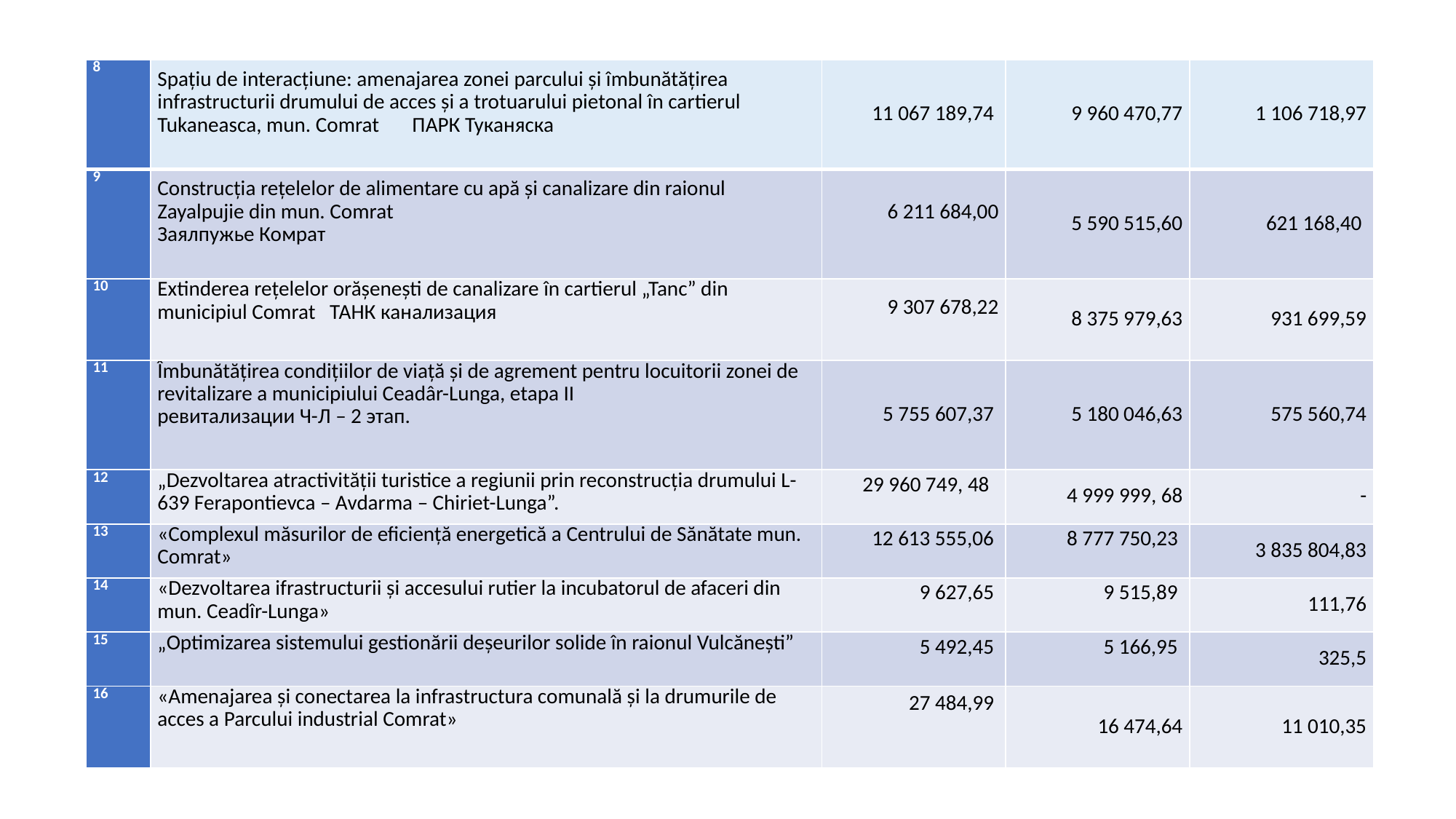

| 8 | Spațiu de interacțiune: amenajarea zonei parcului și îmbunătățirea infrastructurii drumului de acces și a trotuarului pietonal în cartierul Tukaneasca, mun. Comrat ПАРК Туканяска | 11 067 189,74 | 9 960 470,77 | 1 106 718,97 |
| --- | --- | --- | --- | --- |
| 9 | Construcția rețelelor de alimentare cu apă și canalizare din raionul Zayalpujie din mun. Comrat Заялпужье Комрат | 6 211 684,00 | 5 590 515,60 | 621 168,40 |
| 10 | Extinderea rețelelor orășenești de canalizare în cartierul „Tanc” din municipiul Comrat ТАНК канализация | 9 307 678,22 | 8 375 979,63 | 931 699,59 |
| 11 | Îmbunătățirea condițiilor de viață și de agrement pentru locuitorii zonei de revitalizare a municipiului Ceadâr-Lunga, etapa II ревитализации Ч-Л – 2 этап. | 5 755 607,37 | 5 180 046,63 | 575 560,74 |
| 12 | „Dezvoltarea atractivității turistice a regiunii prin reconstrucția drumului L-639 Ferapontievca – Avdarma – Chiriet-Lunga”. | 29 960 749, 48 | 4 999 999, 68 | - |
| 13 | «Complexul măsurilor de eficiență energetică a Centrului de Sănătate mun. Comrat» | 12 613 555,06 | 8 777 750,23 | 3 835 804,83 |
| 14 | «Dezvoltarea ifrastructurii și accesului rutier la incubatorul de afaceri din mun. Ceadîr-Lunga» | 9 627,65 | 9 515,89 | 111,76 |
| 15 | „Optimizarea sistemului gestionării deșeurilor solide în raionul Vulcănești” | 5 492,45 | 5 166,95 | 325,5 |
| 16 | «Amenajarea și conectarea la infrastructura comunală și la drumurile de acces a Parcului industrial Comrat» | 27 484,99 | 16 474,64 | 11 010,35 |